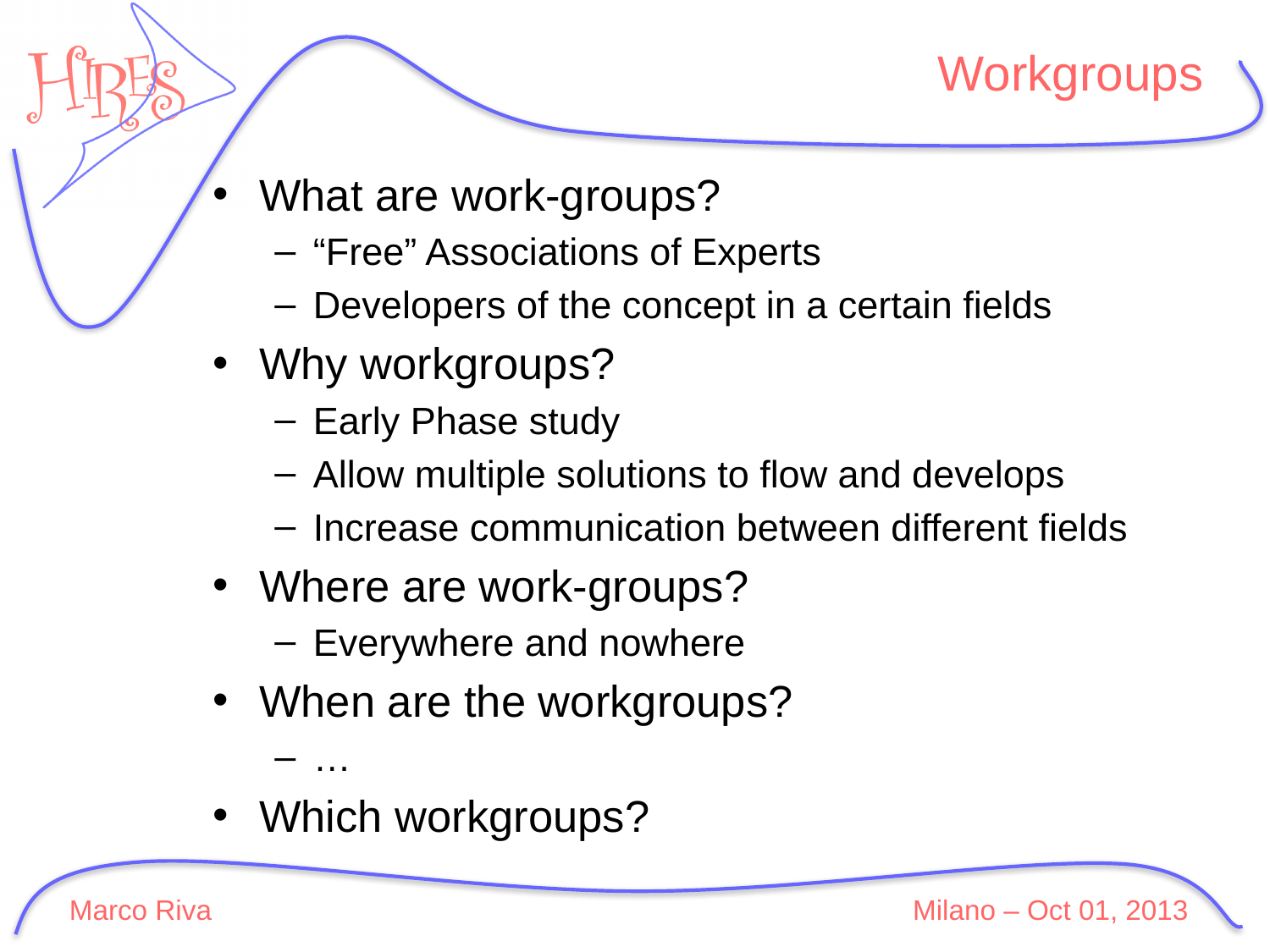

# Workgroups
What are work-groups?
“Free” Associations of Experts
Developers of the concept in a certain fields
Why workgroups?
Early Phase study
Allow multiple solutions to flow and develops
Increase communication between different fields
Where are work-groups?
Everywhere and nowhere
When are the workgroups?
…
Which workgroups?